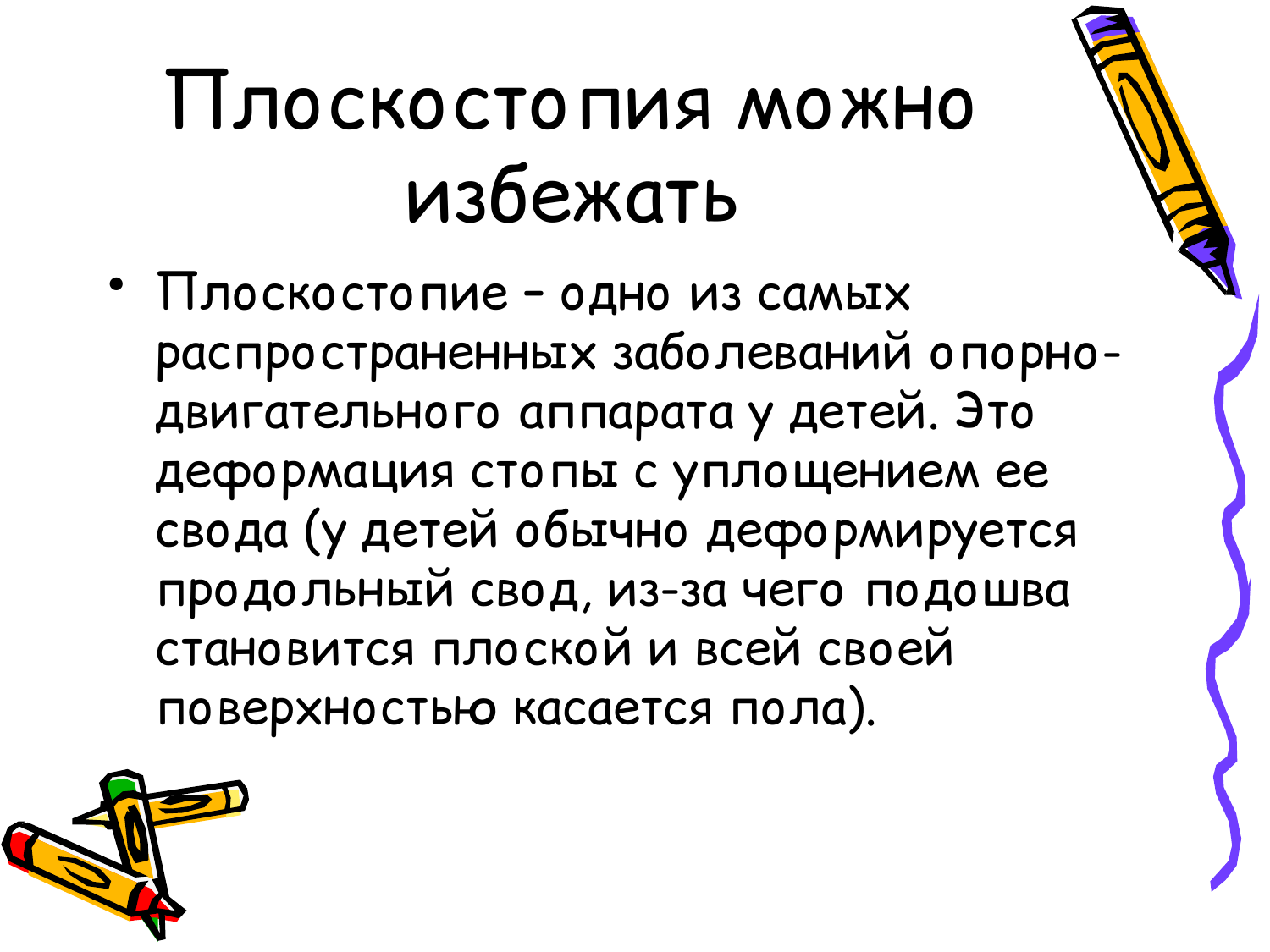

# Плоскостопия можно избежать
Плоскостопие – одно из самых распространенных заболеваний опорно-двигательного аппарата у детей. Это деформация стопы с уплощением ее свода (у детей обычно деформируется продольный свод, из-за чего подошва становится плоской и всей своей поверхностью касается пола).